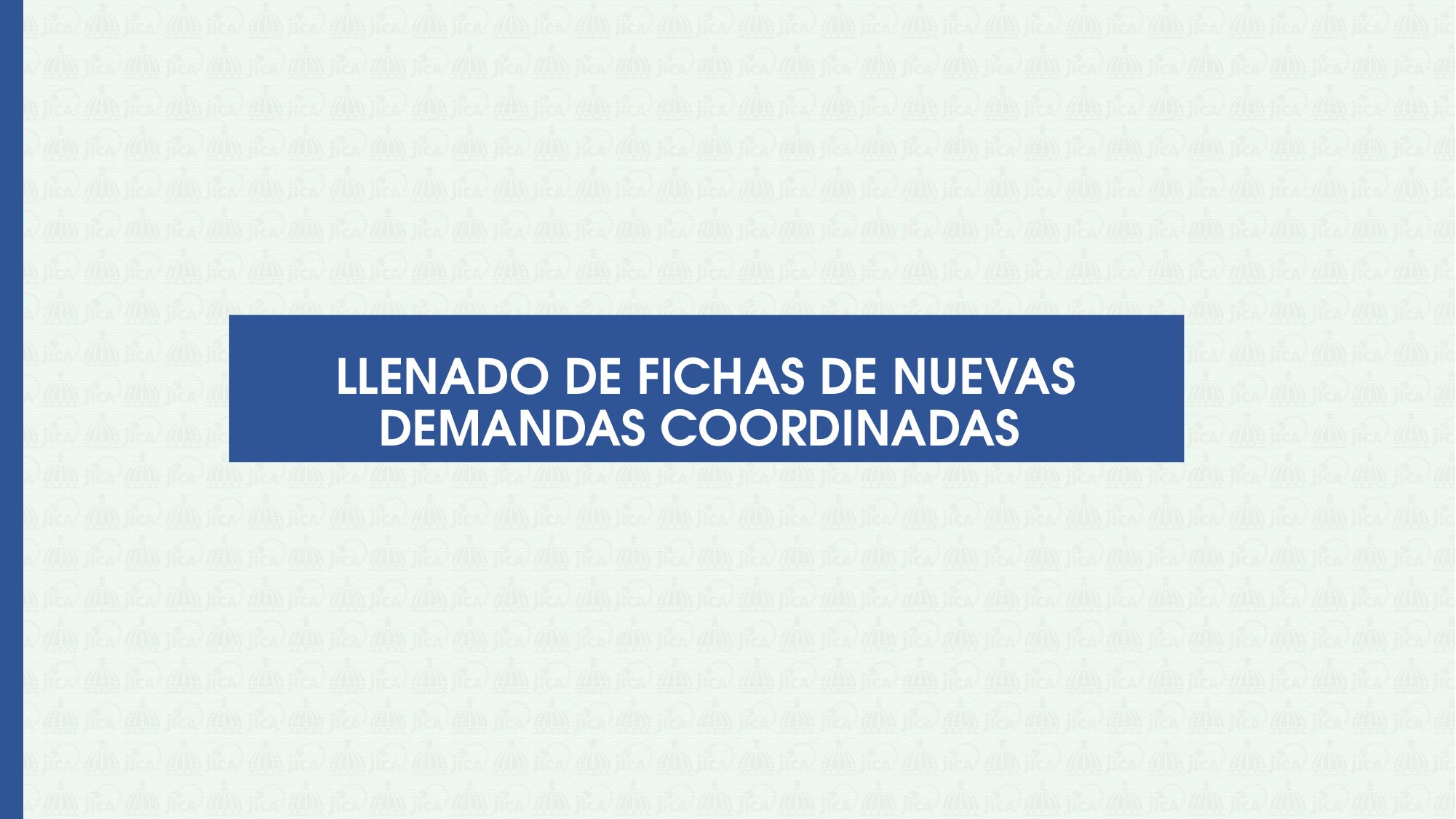

# LLENADO DE FICHAS DE NUEVAS DEMANDAS COORDINADAS